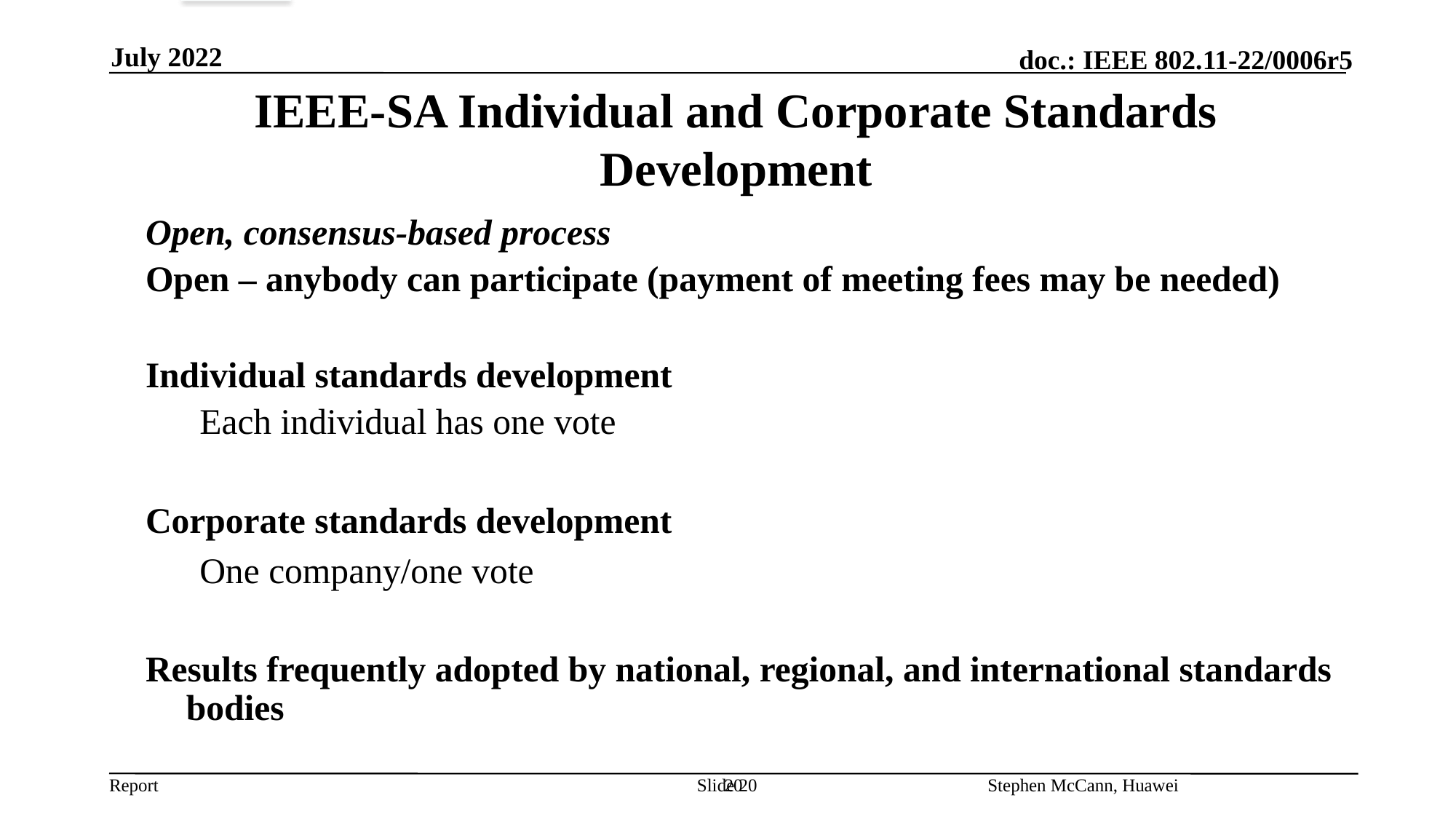

July 2022
# IEEE-SA Individual and Corporate Standards Development
Open, consensus-based process
Open – anybody can participate (payment of meeting fees may be needed)

Individual standards development
Each individual has one vote

Corporate standards development
One company/one vote

Results frequently adopted by national, regional, and international standards bodies

Slide 20
Stephen McCann, Huawei
20